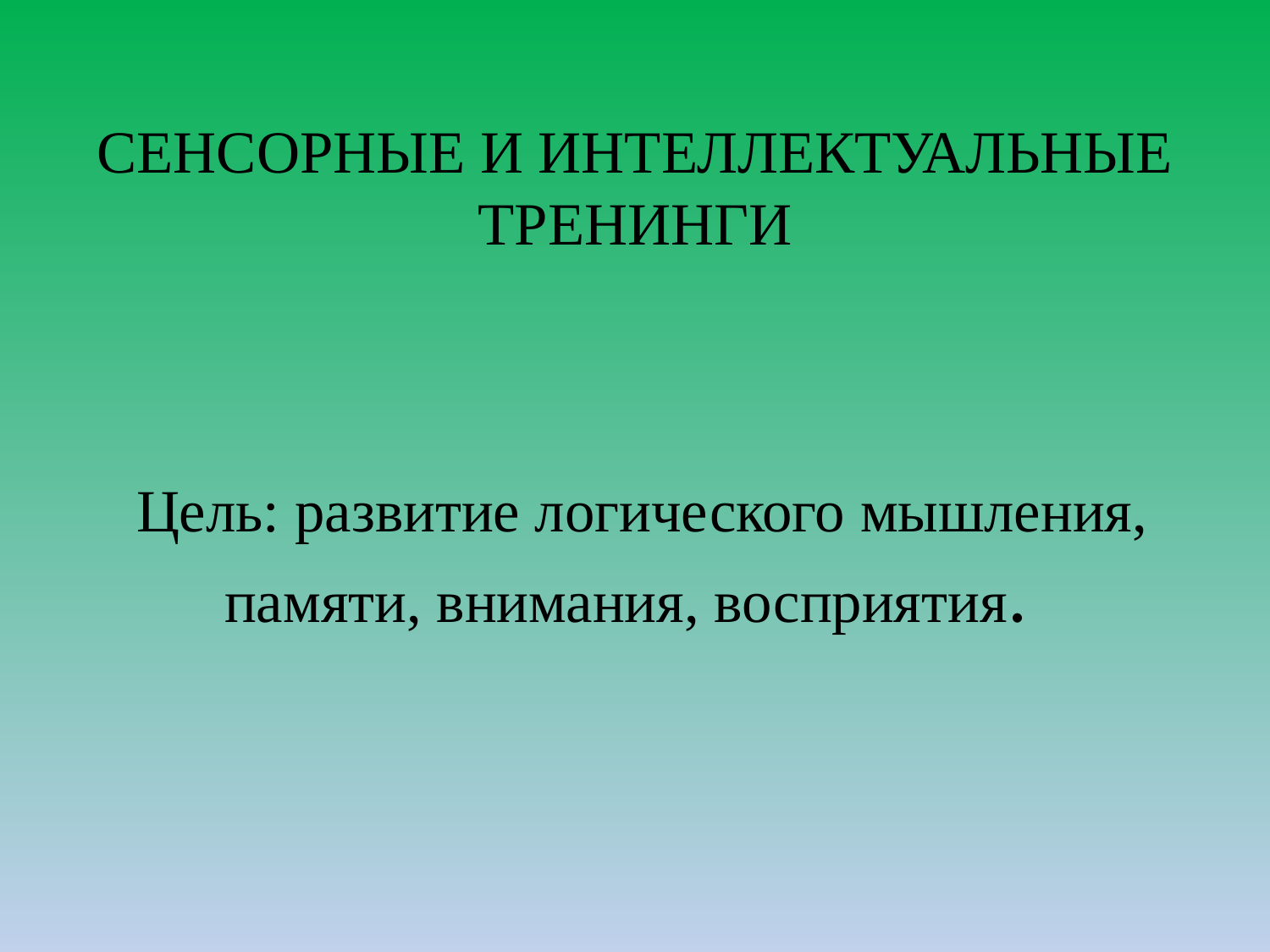

# СЕНСОРНЫЕ И ИНТЕЛЛЕКТУАЛЬНЫЕ ТРЕНИНГИ Цель: развитие логического мышления, памяти, внимания, восприятия.